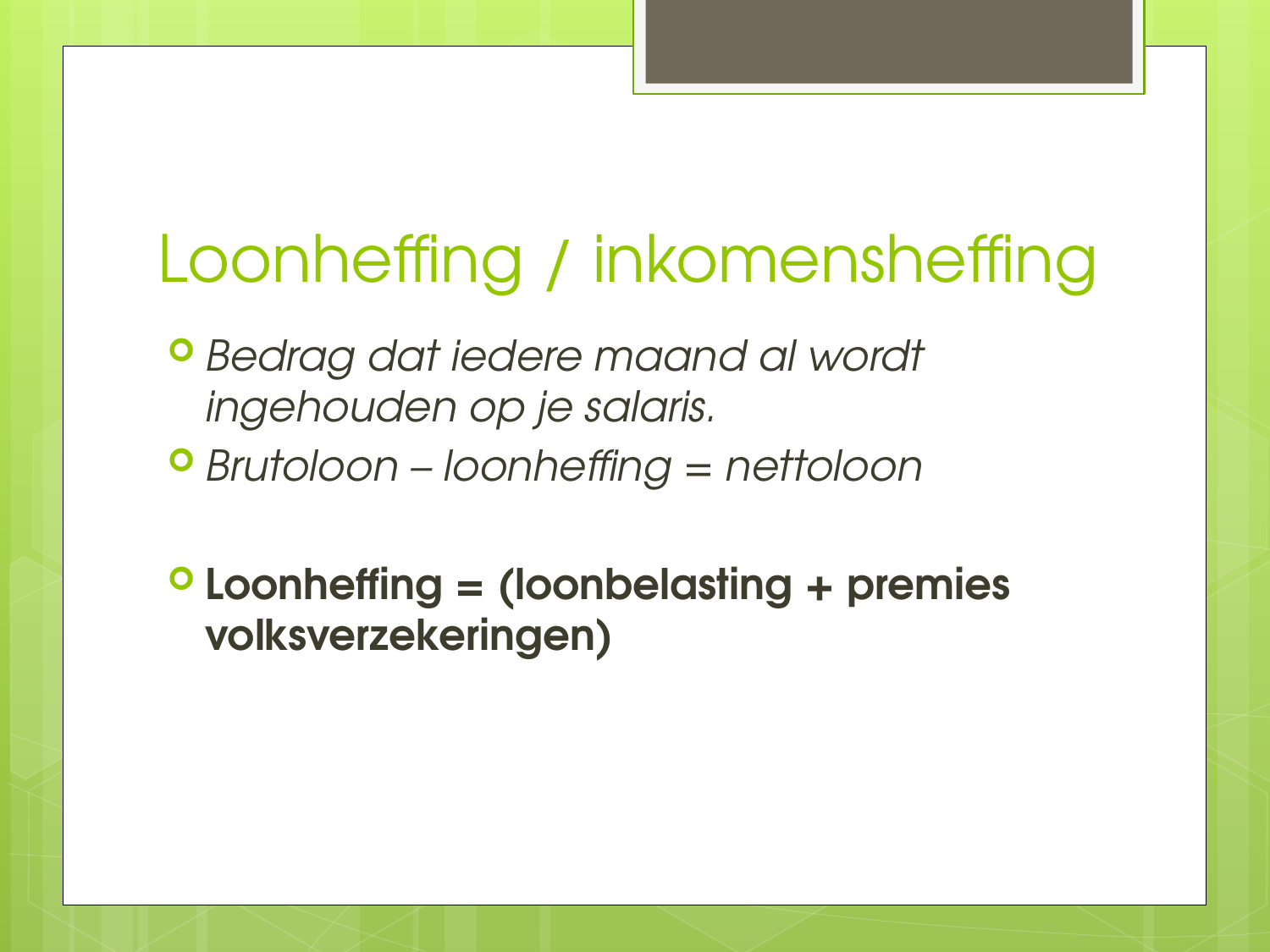

# Loonheffing / inkomensheffing
Bedrag dat iedere maand al wordt ingehouden op je salaris.
Brutoloon – loonheffing = nettoloon

Loonheffing = (loonbelasting + premies volksverzekeringen)